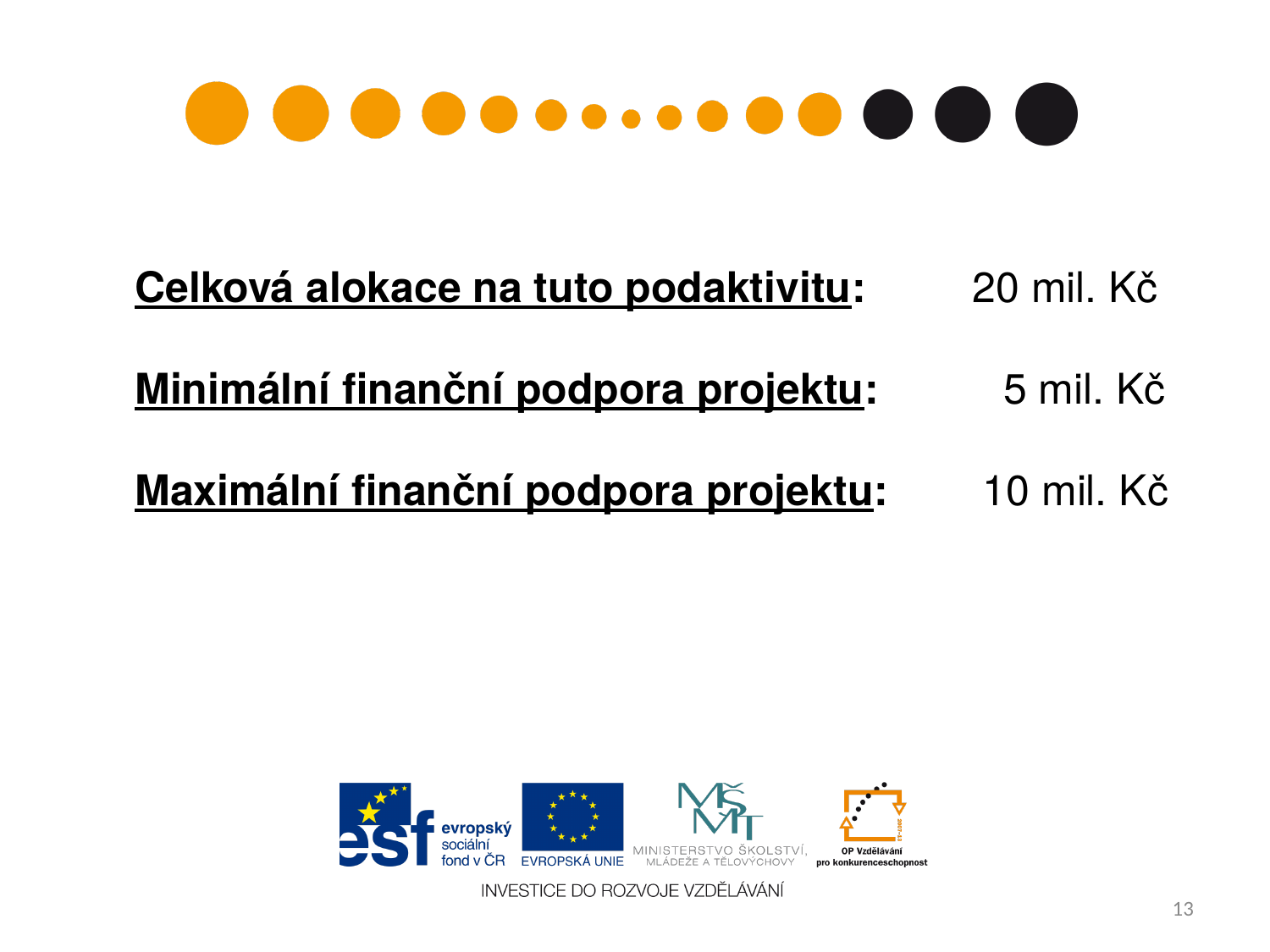

Celková alokace na tuto podaktivitu:         20 mil. Kč

Minimální finanční podpora projektu: 	         5 mil. Kč

Maximální finanční podpora projektu:        10 mil. Kč
13